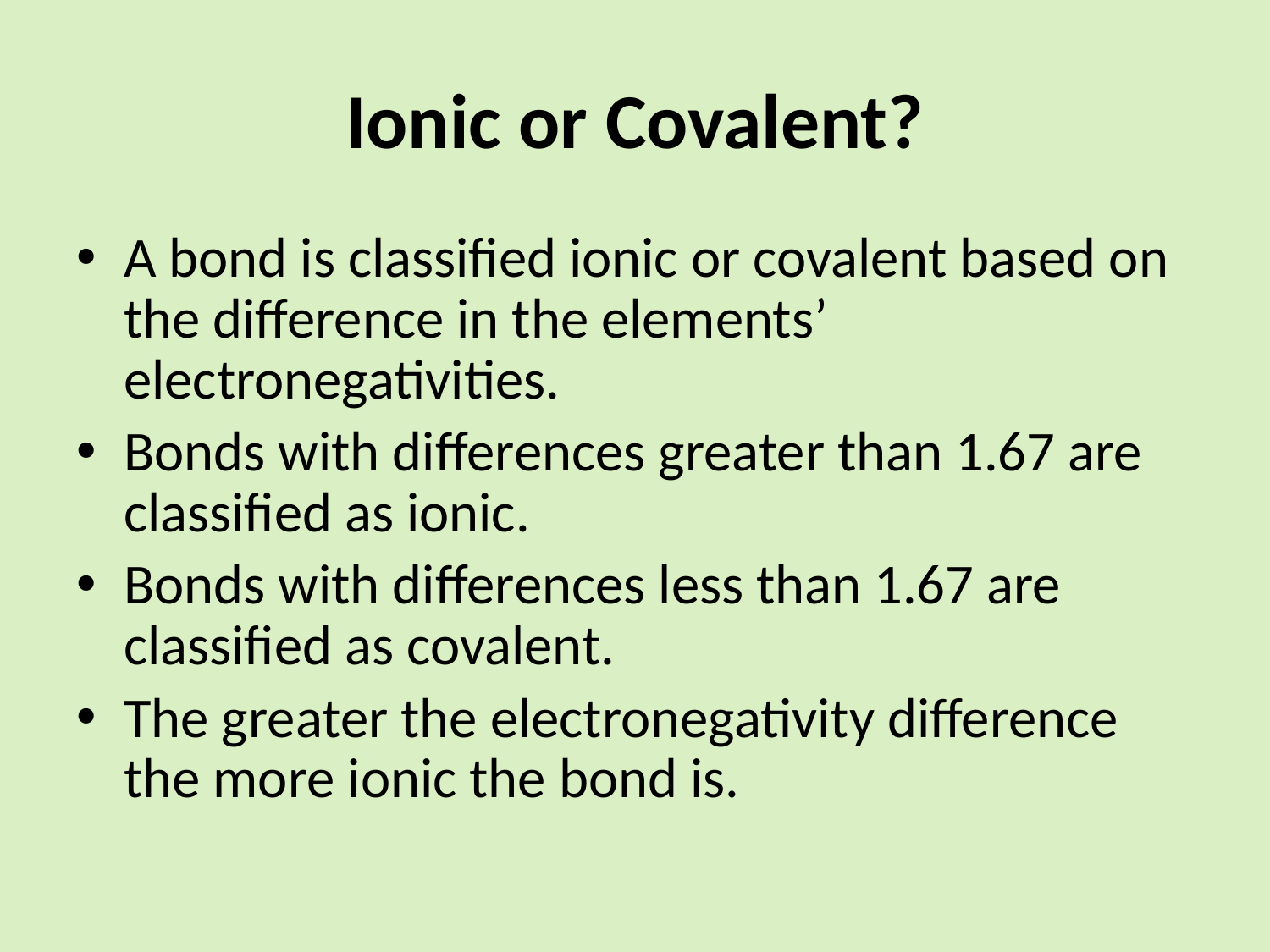

# Ionic or Covalent?
A bond is classified ionic or covalent based on the difference in the elements’ electronegativities.
Bonds with differences greater than 1.67 are classified as ionic.
Bonds with differences less than 1.67 are classified as covalent.
The greater the electronegativity difference the more ionic the bond is.